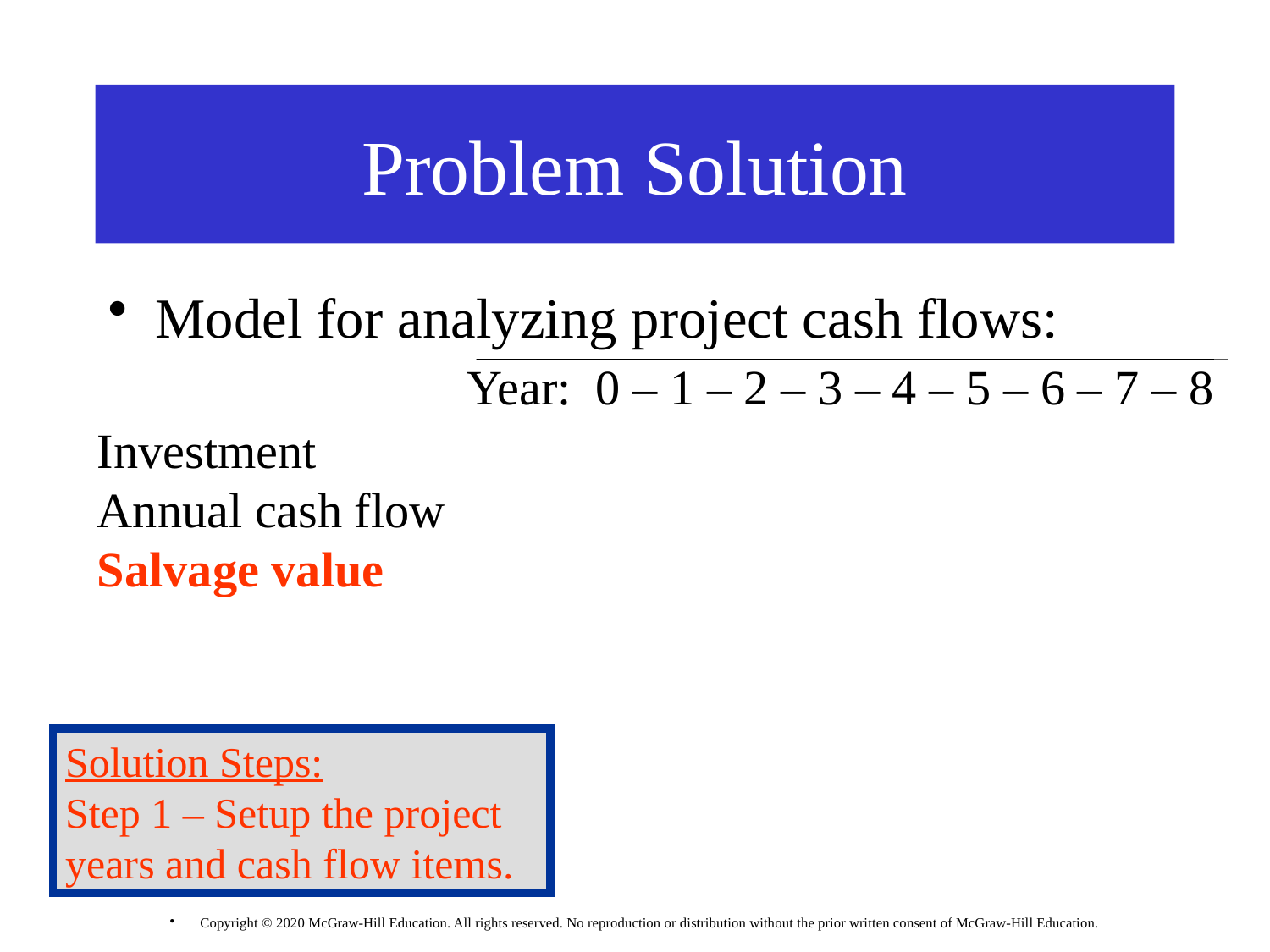

# Problem Solution
Model for analyzing project cash flows:
Year:  0 – 1 – 2 – 3 – 4 – 5 – 6 – 7 – 8

Investment
Annual cash flow
Salvage value
Solution Steps:
Step 1 – Setup the years and cash flow items.
Solution Steps:
Step 1 – Setup the project years and cash flow items.